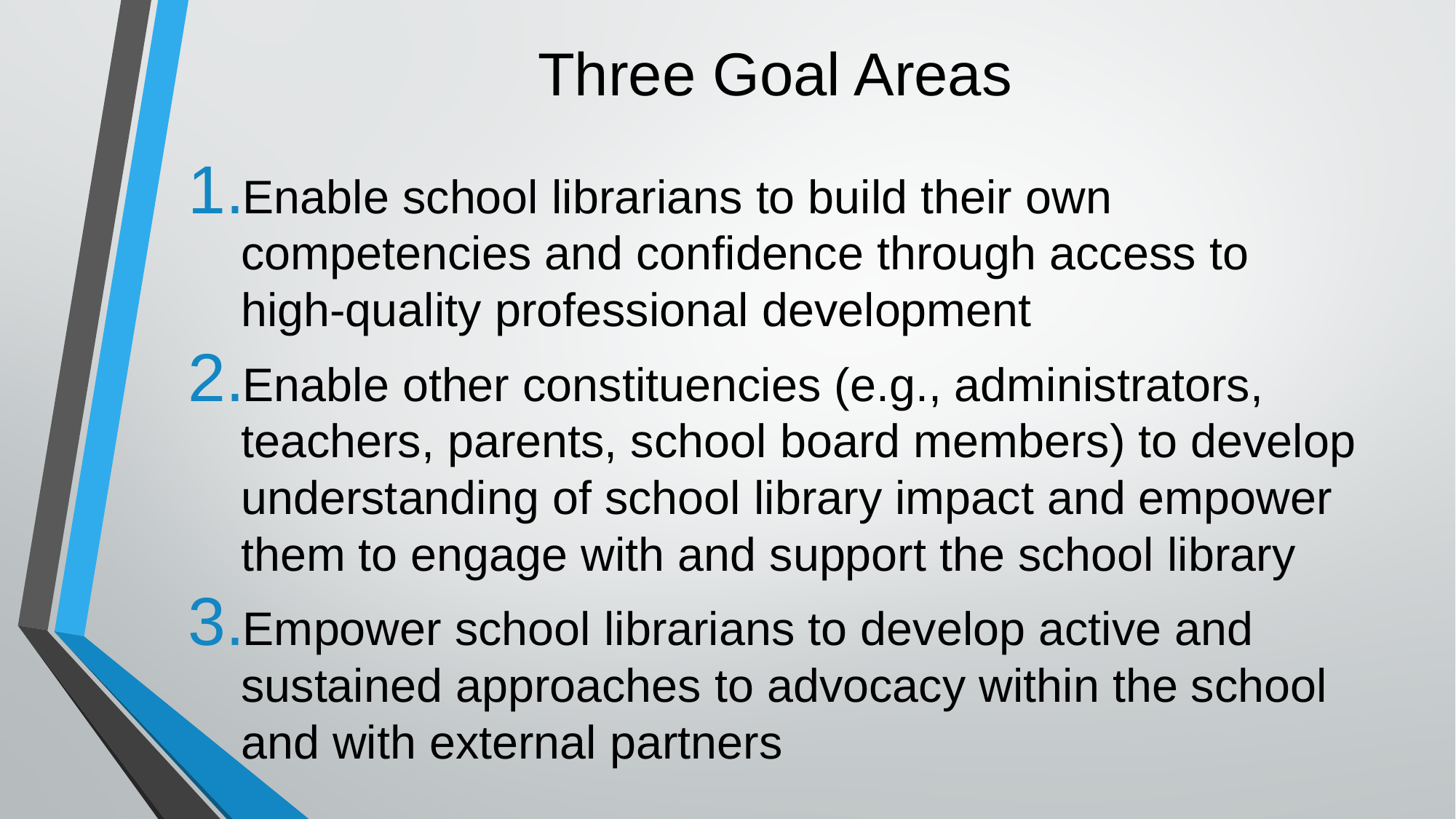

# Three Goal Areas
Enable school librarians to build their own competencies and confidence through access to high-quality professional development
Enable other constituencies (e.g., administrators, teachers, parents, school board members) to develop understanding of school library impact and empower them to engage with and support the school library
Empower school librarians to develop active and sustained approaches to advocacy within the school and with external partners